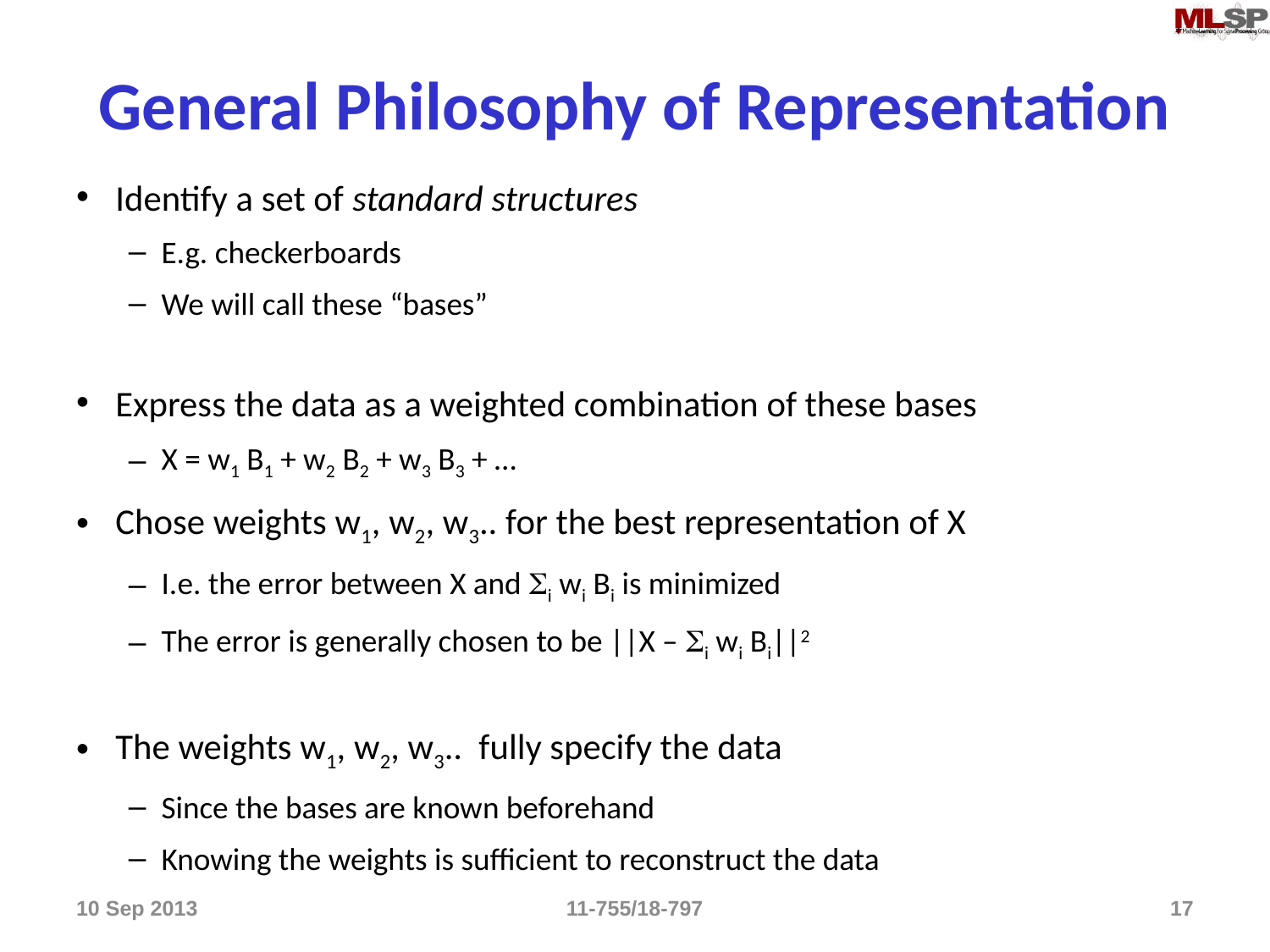

# General Philosophy of Representation
Identify a set of standard structures
E.g. checkerboards
We will call these “bases”

Express the data as a weighted combination of these bases
X = w1 B1 + w2 B2 + w3 B3 + …
Chose weights w1, w2, w3.. for the best representation of X
I.e. the error between X and Σi wi Bi is minimized
The error is generally chosen to be ||X – Σi wi Bi||2

The weights w1, w2, w3..  fully specify the data
Since the bases are known beforehand
Knowing the weights is sufficient to reconstruct the data
10 Sep 2013
11-755/18-797
17